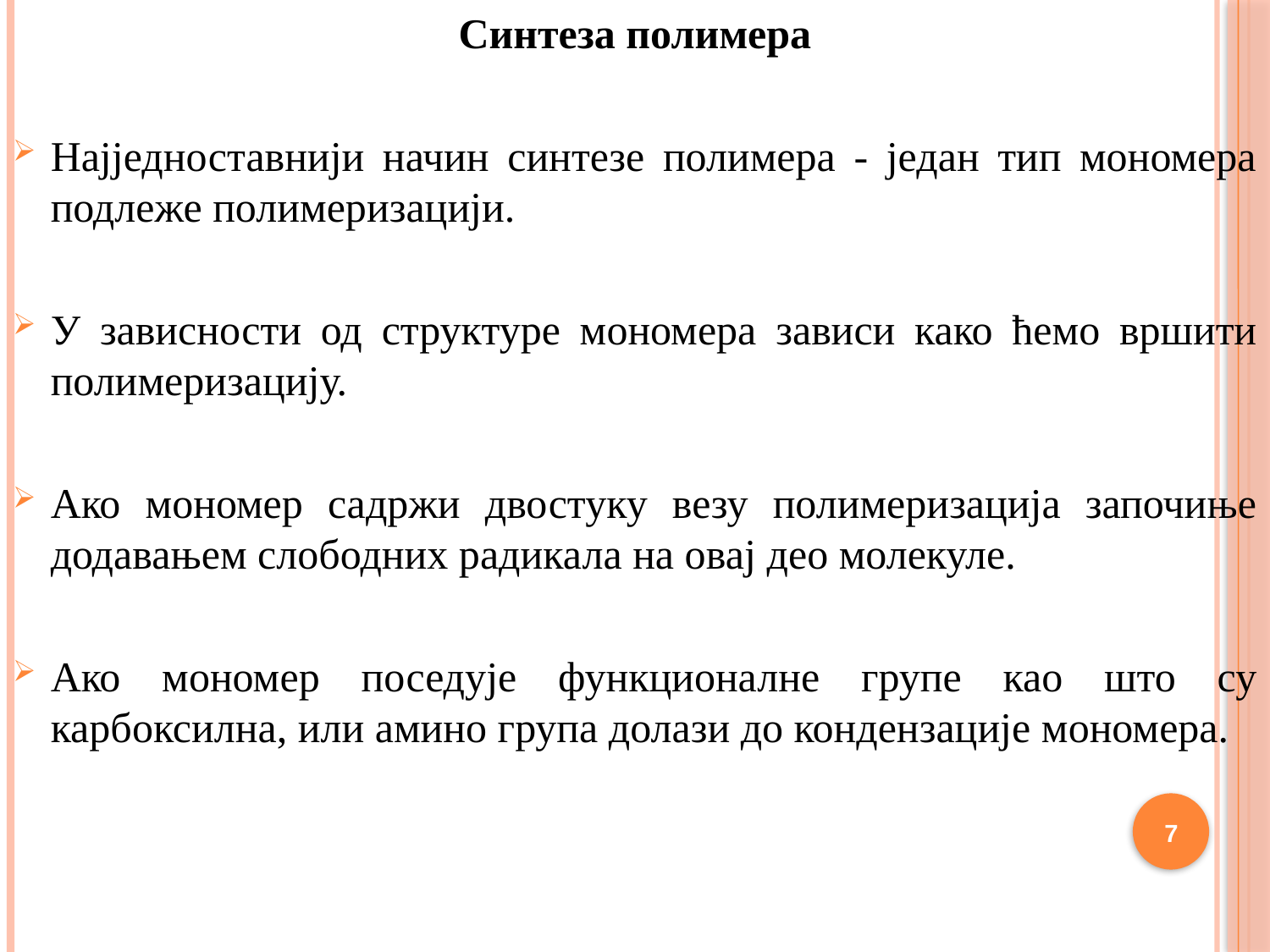

Синтеза полимера

Најједноставнији начин синтезе полимера - један тип мономера подлеже полимеризацији.

У зависности од структуре мономера зависи како ћемо вршити полимеризацију.

Ако мономер садржи двостуку везу полимеризација започиње додавањем слободних радикала на овај део молекуле.

Ако мономер поседује функционалне групе као што су карбоксилна, или амино група долази до кондензације мономера.

7